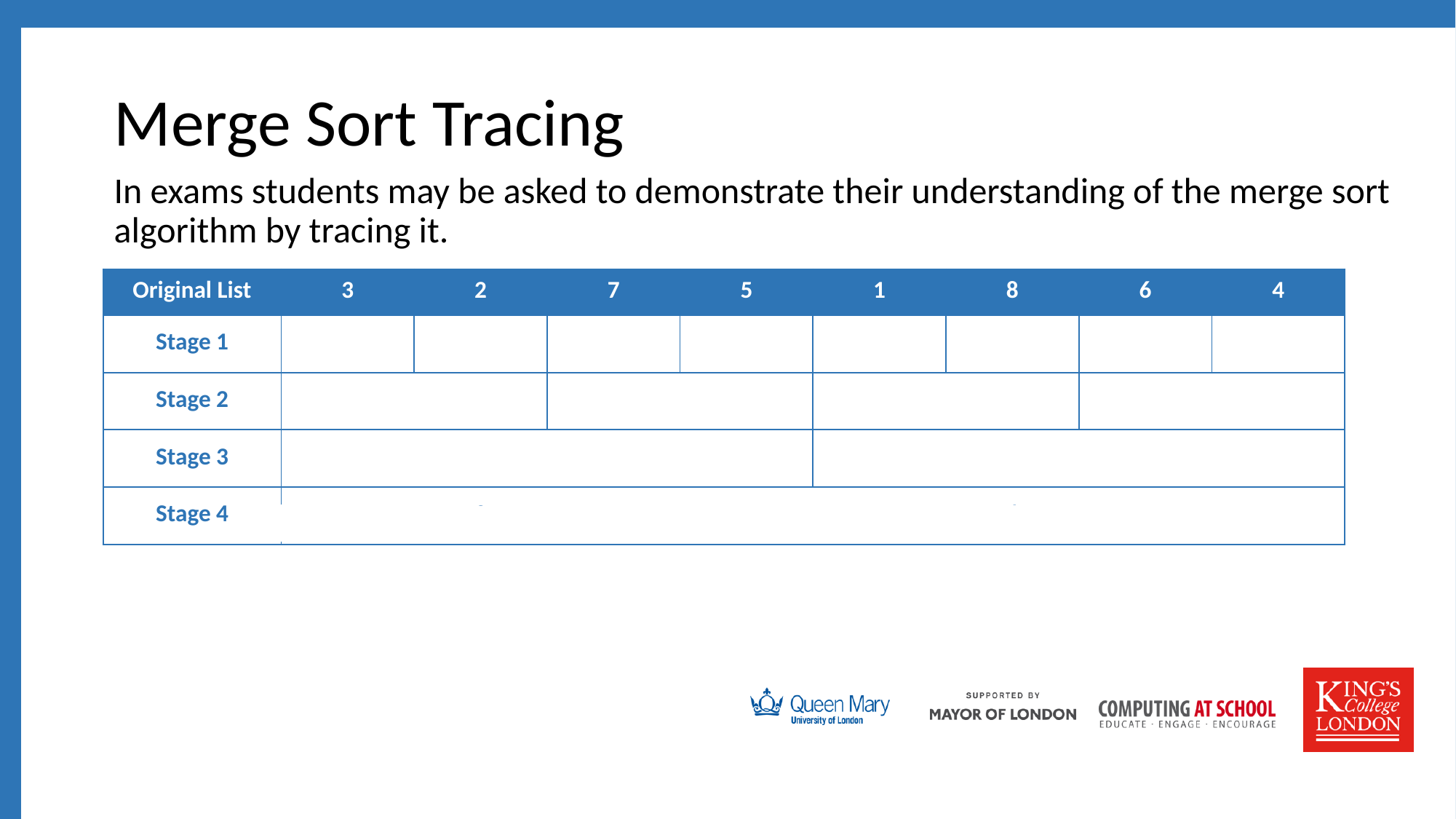

# Merge Sort Tracing
In exams students may be asked to demonstrate their understanding of the merge sort algorithm by tracing it.
| Original List | 3 | 2 | 7 | 5 | 1 | 8 | 6 | 4 |
| --- | --- | --- | --- | --- | --- | --- | --- | --- |
| Stage 1 | 3 | 2 | 7 | 5 | 1 | 8 | 6 | 4 |
| Stage 2 | 2 | 3 | 5 | 7 | 1 | 8 | 4 | 6 |
| Stage 3 | 2 | 3 | 5 | 7 | 1 | 4 | 6 | 8 |
| Stage 4 | 1 | 2 | 3 | 4 | 5 | 6 | 7 | 8 |